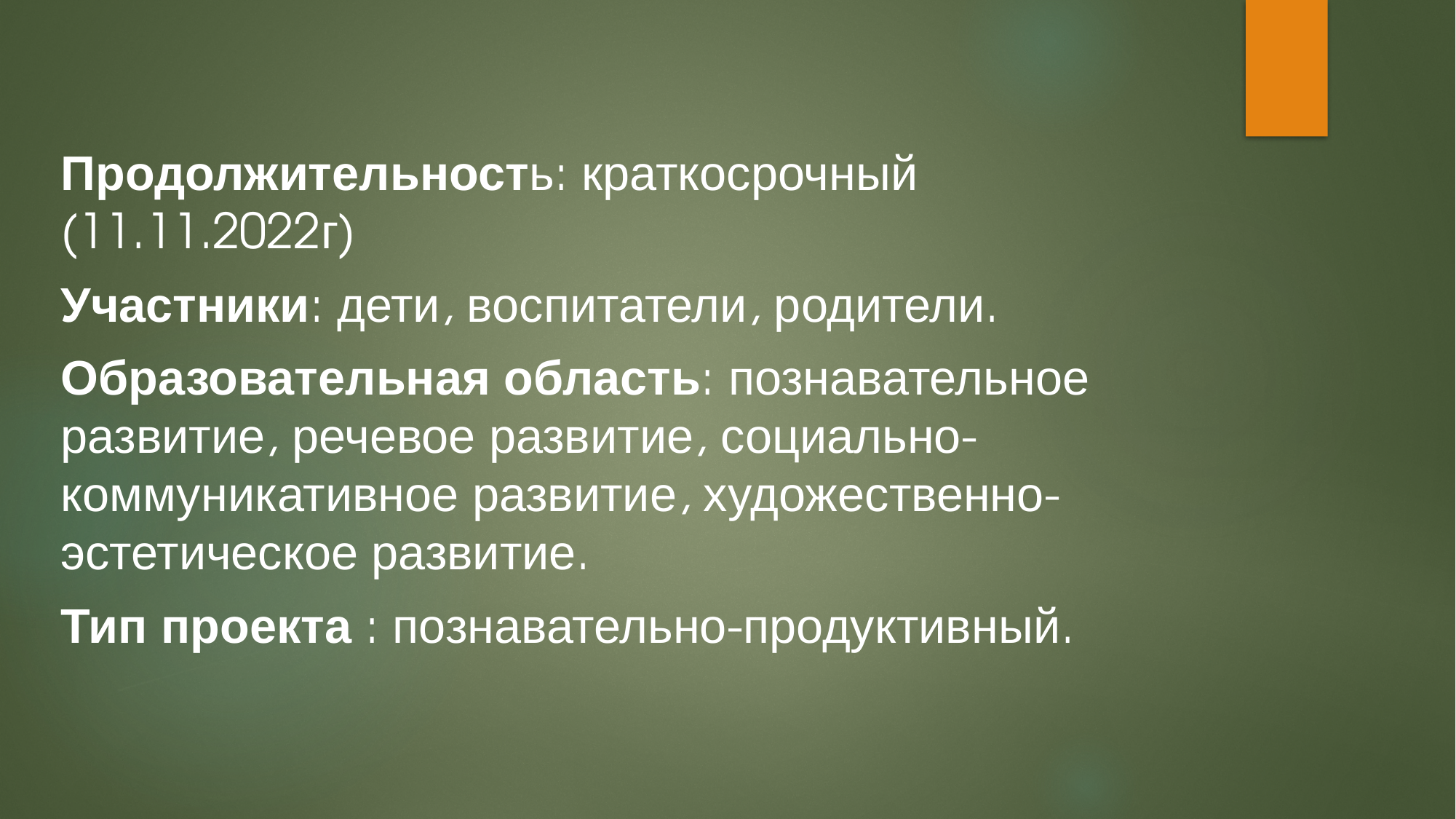

Продолжительность: краткосрочный (11.11.2022г)
Участники: дети, воспитатели, родители.
Образовательная область: познавательное развитие, речевое развитие, социально-коммуникативное развитие, художественно-эстетическое развитие.
Тип проекта : познавательно-продуктивный.